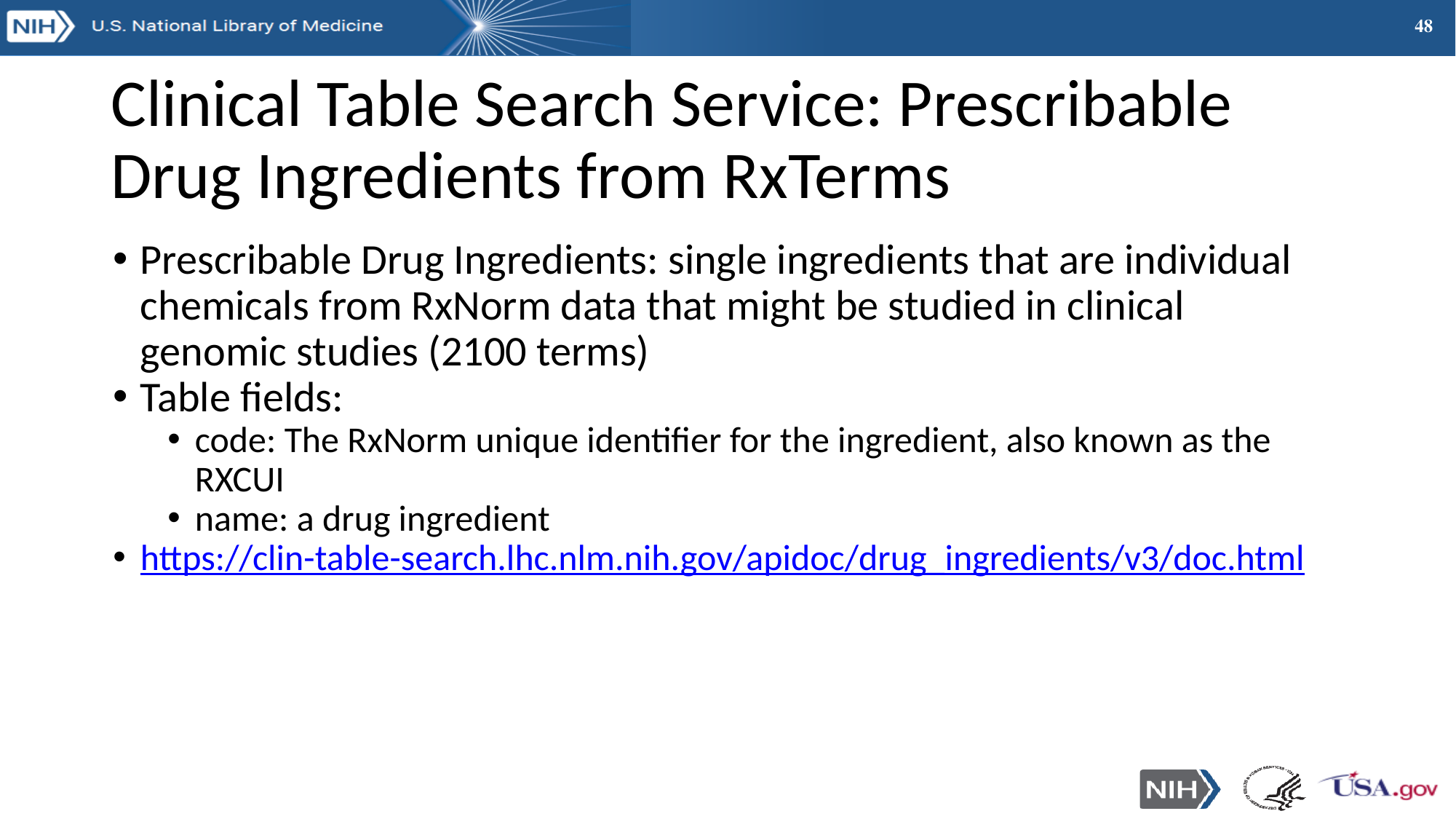

# Clinical Table Search Service: Prescribable Drug Ingredients from RxTerms
Prescribable Drug Ingredients: single ingredients that are individual chemicals from RxNorm data that might be studied in clinical genomic studies (2100 terms)
Table fields:
code: The RxNorm unique identifier for the ingredient, also known as the RXCUI
name: a drug ingredient
https://clin-table-search.lhc.nlm.nih.gov/apidoc/drug_ingredients/v3/doc.html